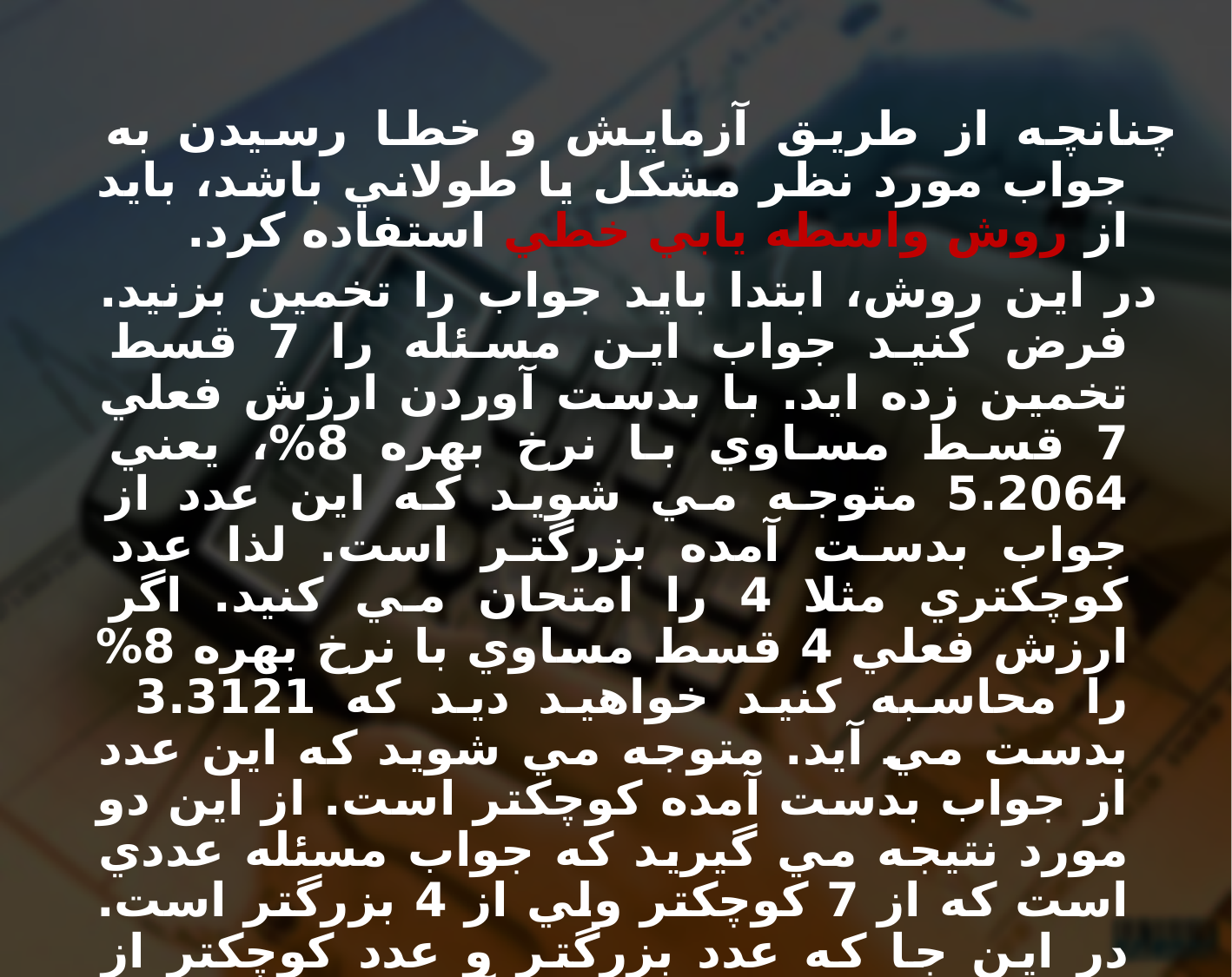

چنانچه از طريق آزمايش و خطا رسيدن به جواب مورد نظر مشكل يا طولاني باشد، بايد از روش واسطه يابي خطي استفاده كرد.
 در اين روش، ابتدا بايد جواب را تخمين بزنيد. فرض كنيد جواب اين مسئله را 7 قسط تخمين زده ايد. با بدست آوردن ارزش فعلي 7 قسط مساوي با نرخ بهره 8%، يعني 5.2064 متوجه مي شويد كه اين عدد از جواب بدست آمده بزرگتر است. لذا عدد كوچكتري مثلا 4 را امتحان مي كنيد. اگر ارزش فعلي 4 قسط مساوي با نرخ بهره 8% را محاسبه كنيد خواهيد ديد كه 3.3121  بدست مي آيد. متوجه مي شويد كه اين عدد از جواب بدست آمده كوچكتر است. از اين دو مورد نتيجه مي گيريد كه جواب مسئله عددي است كه از 7 كوچكتر ولي از 4 بزرگتر است. در اين جا كه عدد بزرگتر و عدد كوچكتر از جواب مورد نظر را بدست آورده ايد، معادله بصورت زير تشكيل دهيد: